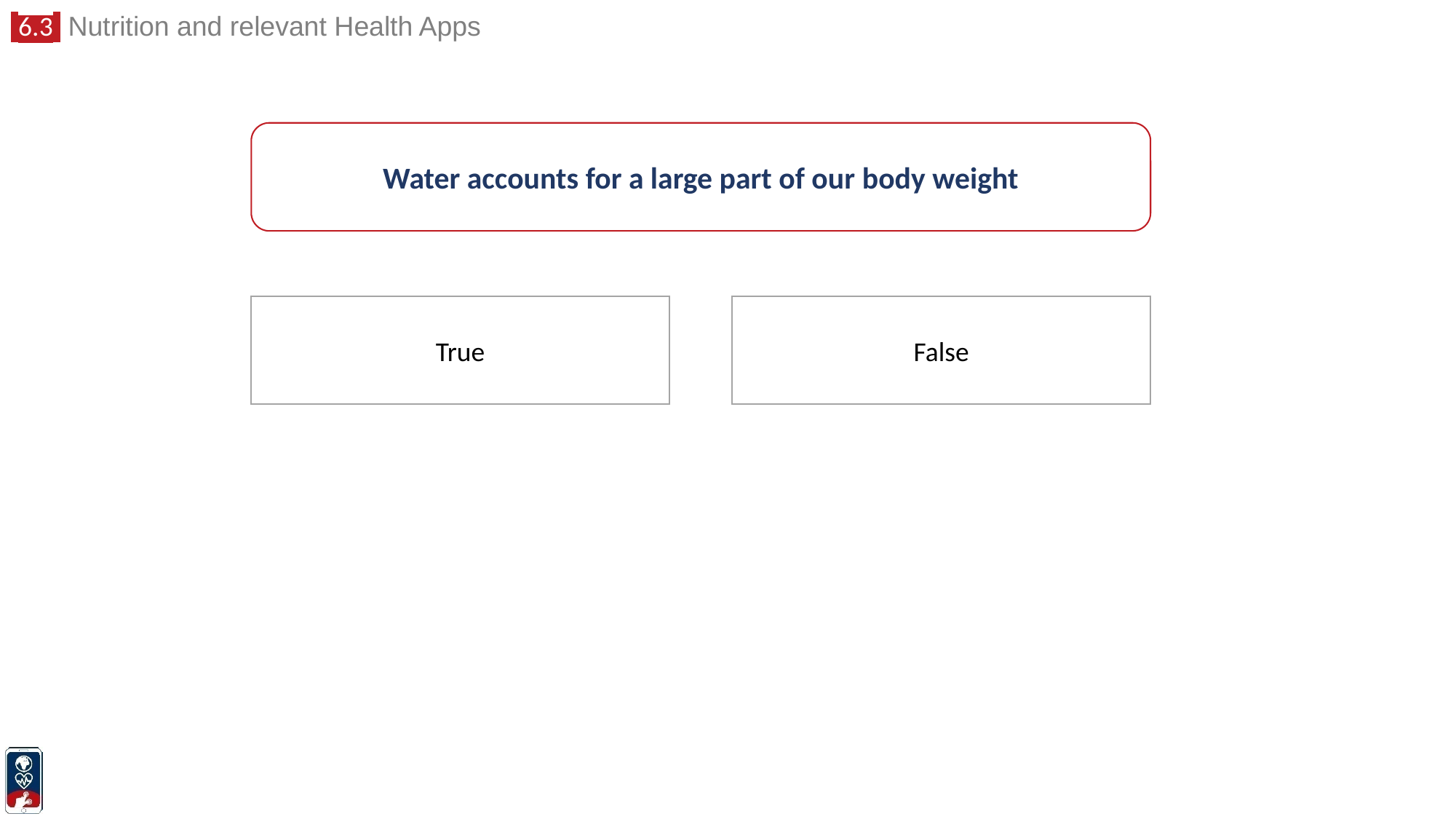

Water accounts for a large part of our body weight
False
True